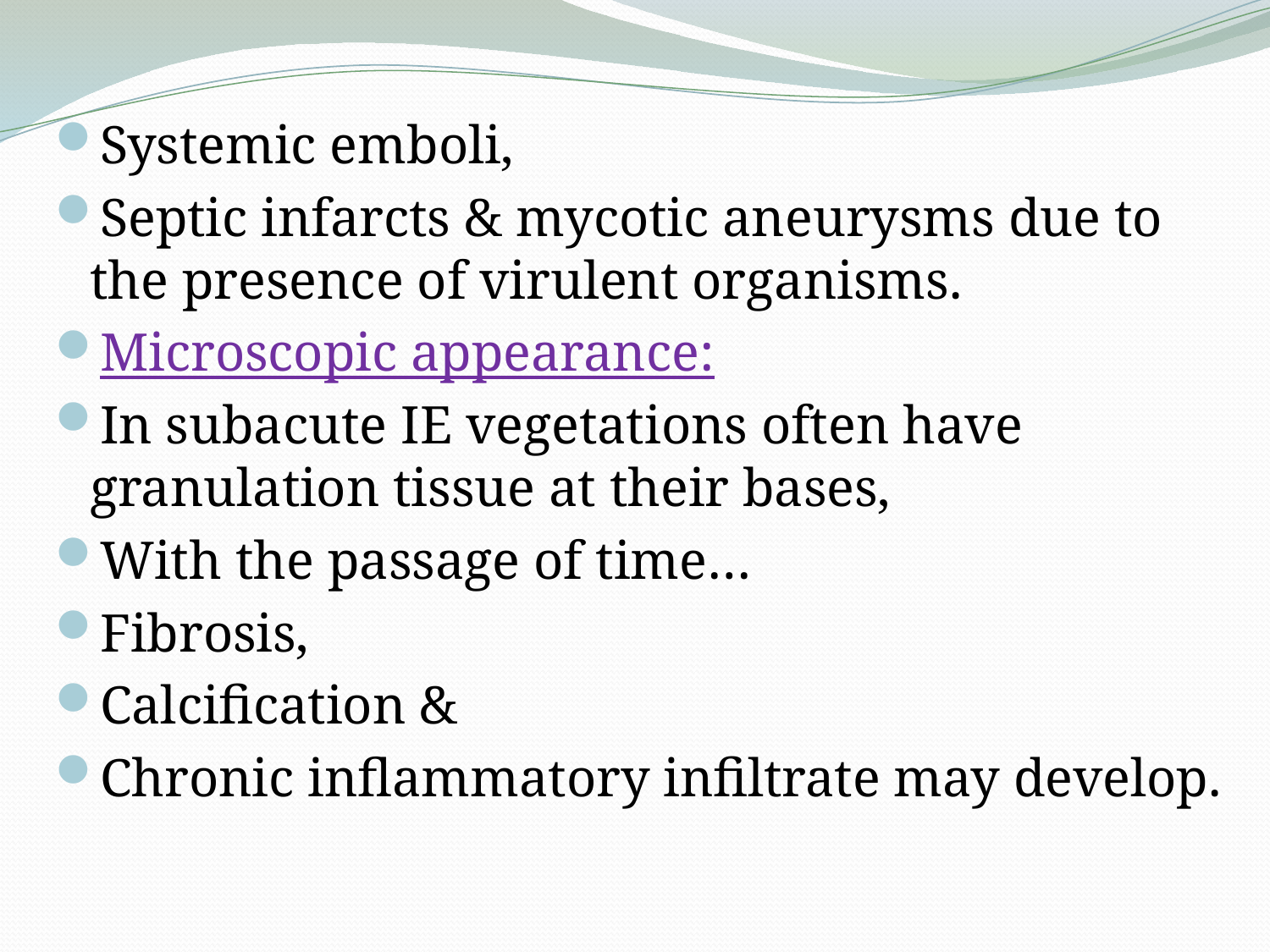

Systemic emboli,
Septic infarcts & mycotic aneurysms due to the presence of virulent organisms.
Microscopic appearance:
In subacute IE vegetations often have granulation tissue at their bases,
With the passage of time…
Fibrosis,
Calcification &
Chronic inflammatory infiltrate may develop.